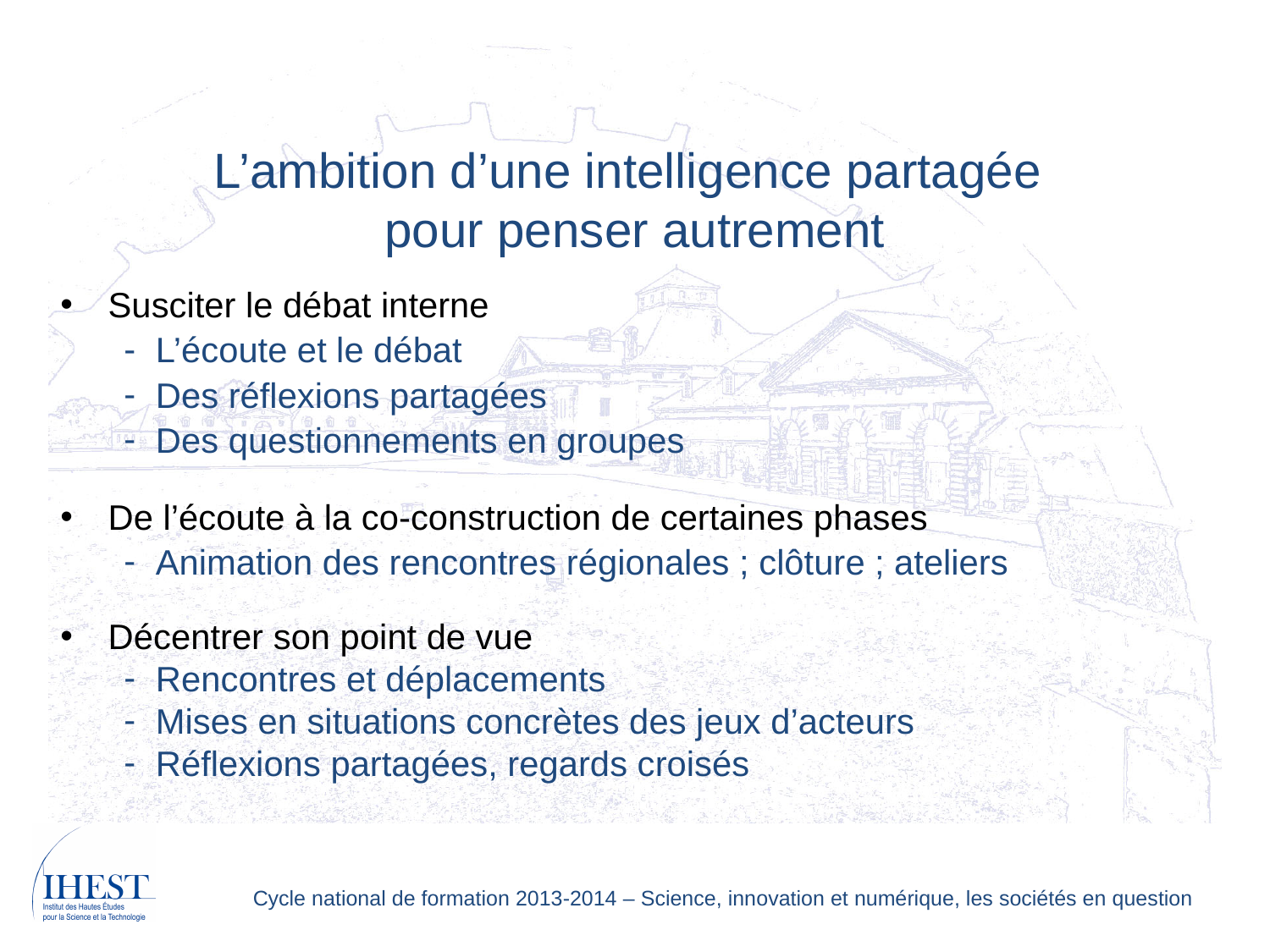

L’ambition d’une intelligence partagée
pour penser autrement
Susciter le débat interne
L’écoute et le débat
Des réflexions partagées
Des questionnements en groupes
De l’écoute à la co-construction de certaines phases
Animation des rencontres régionales ; clôture ; ateliers
Décentrer son point de vue
Rencontres et déplacements
Mises en situations concrètes des jeux d’acteurs
Réflexions partagées, regards croisés